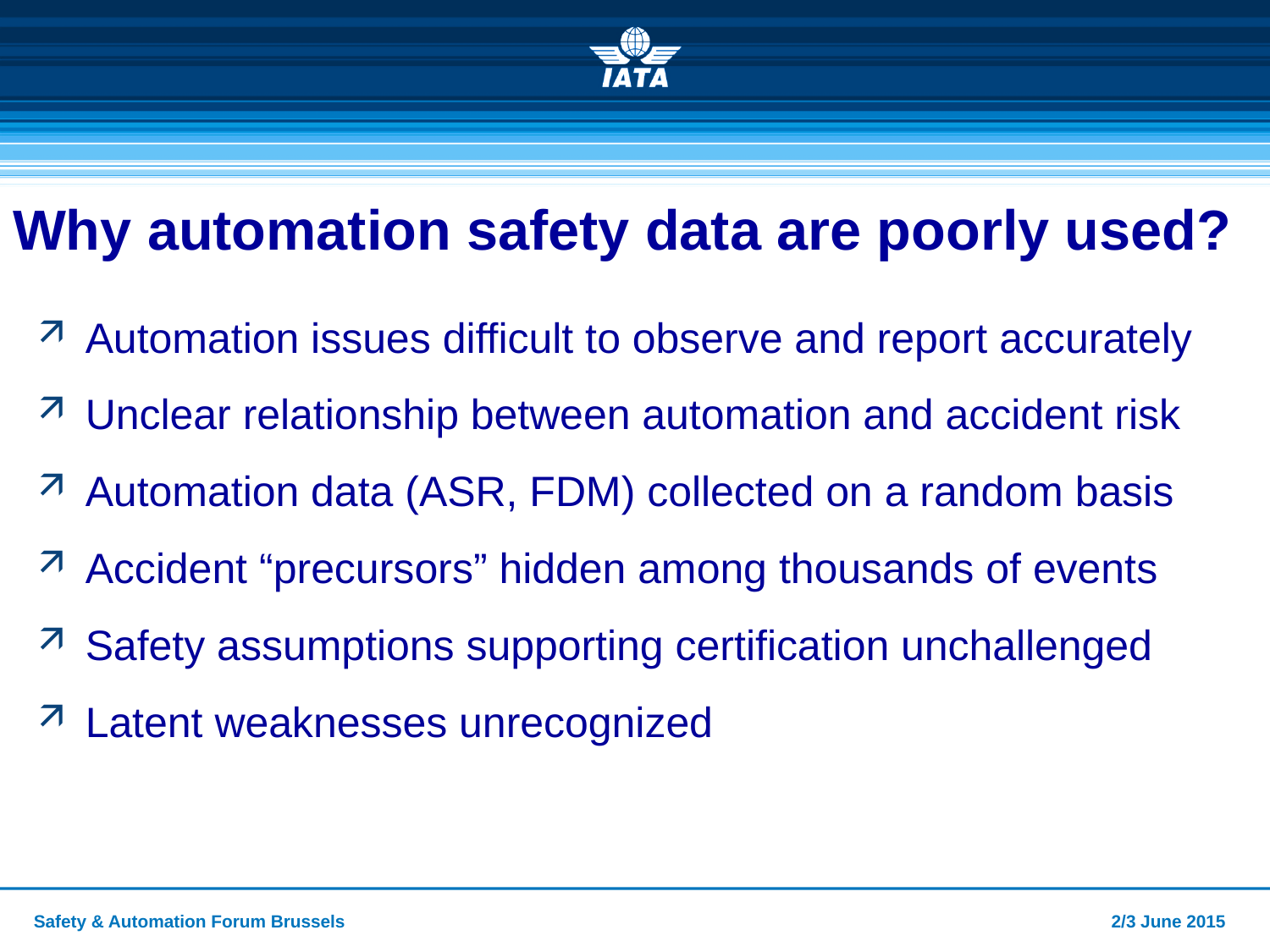

# Why automation safety data are poorly used?
Automation issues difficult to observe and report accurately
Unclear relationship between automation and accident risk
Automation data (ASR, FDM) collected on a random basis
Accident “precursors” hidden among thousands of events
Safety assumptions supporting certification unchallenged
Latent weaknesses unrecognized
Safety & Automation Forum Brussels
2/3 June 2015